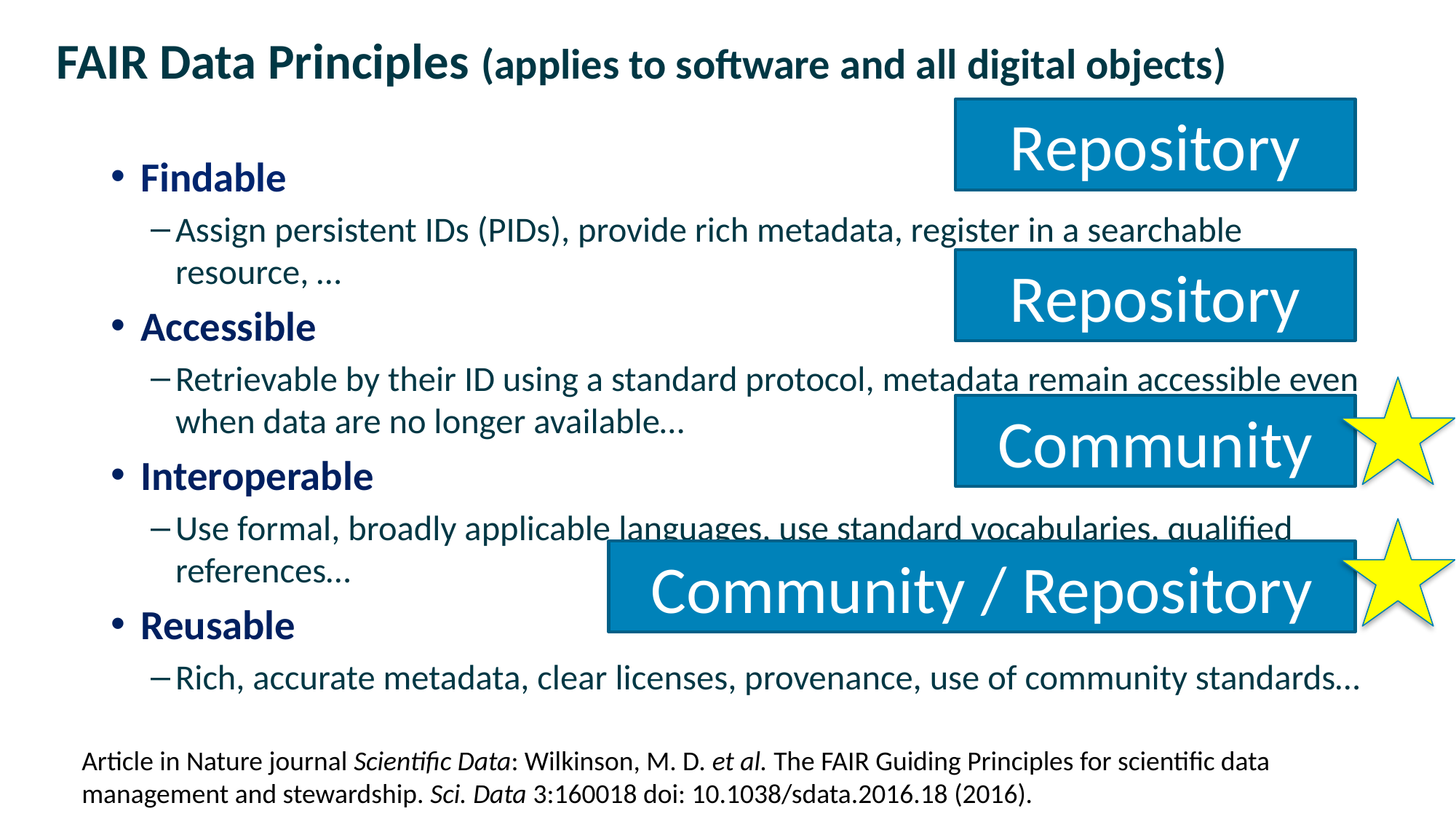

# FAIR Data Principles (applies to software and all digital objects)
Repository
Findable
Assign persistent IDs (PIDs), provide rich metadata, register in a searchable resource, …
Accessible
Retrievable by their ID using a standard protocol, metadata remain accessible even when data are no longer available…
Interoperable
Use formal, broadly applicable languages, use standard vocabularies, qualified references…
Reusable
Rich, accurate metadata, clear licenses, provenance, use of community standards…
Repository

Community

Community / Repository
Article in Nature journal Scientific Data: Wilkinson, M. D. et al. The FAIR Guiding Principles for scientific data management and stewardship. Sci. Data 3:160018 doi: 10.1038/sdata.2016.18 (2016).